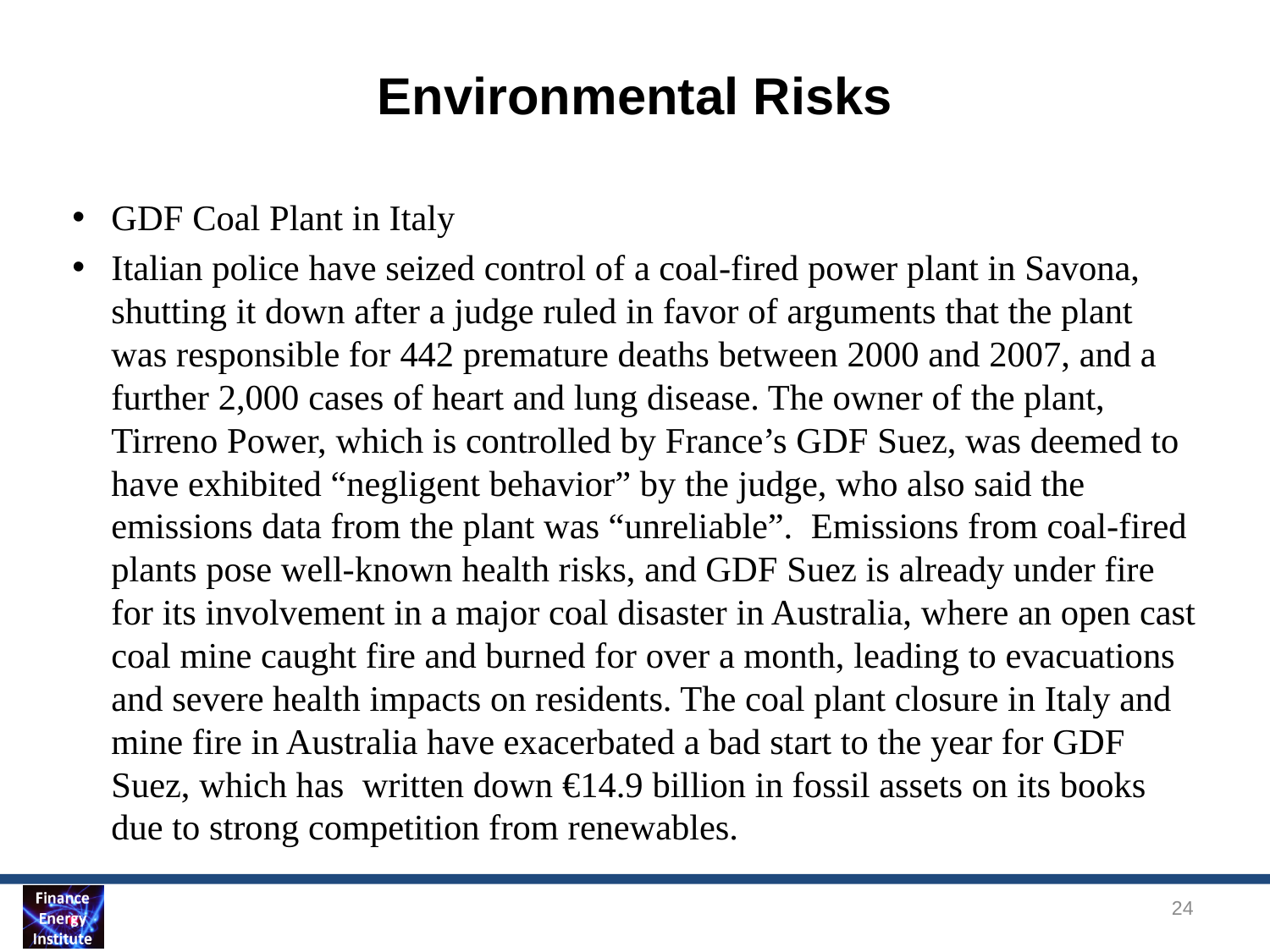

# Environmental Risks
GDF Coal Plant in Italy
Italian police have seized control of a coal-fired power plant in Savona, shutting it down after a judge ruled in favor of arguments that the plant was responsible for 442 premature deaths between 2000 and 2007, and a further 2,000 cases of heart and lung disease. The owner of the plant, Tirreno Power, which is controlled by France’s GDF Suez, was deemed to have exhibited “negligent behavior” by the judge, who also said the emissions data from the plant was “unreliable”.  Emissions from coal-fired plants pose well-known health risks, and GDF Suez is already under fire for its involvement in a major coal disaster in Australia, where an open cast coal mine caught fire and burned for over a month, leading to evacuations and severe health impacts on residents. The coal plant closure in Italy and mine fire in Australia have exacerbated a bad start to the year for GDF Suez, which has  written down €14.9 billion in fossil assets on its books due to strong competition from renewables.
24